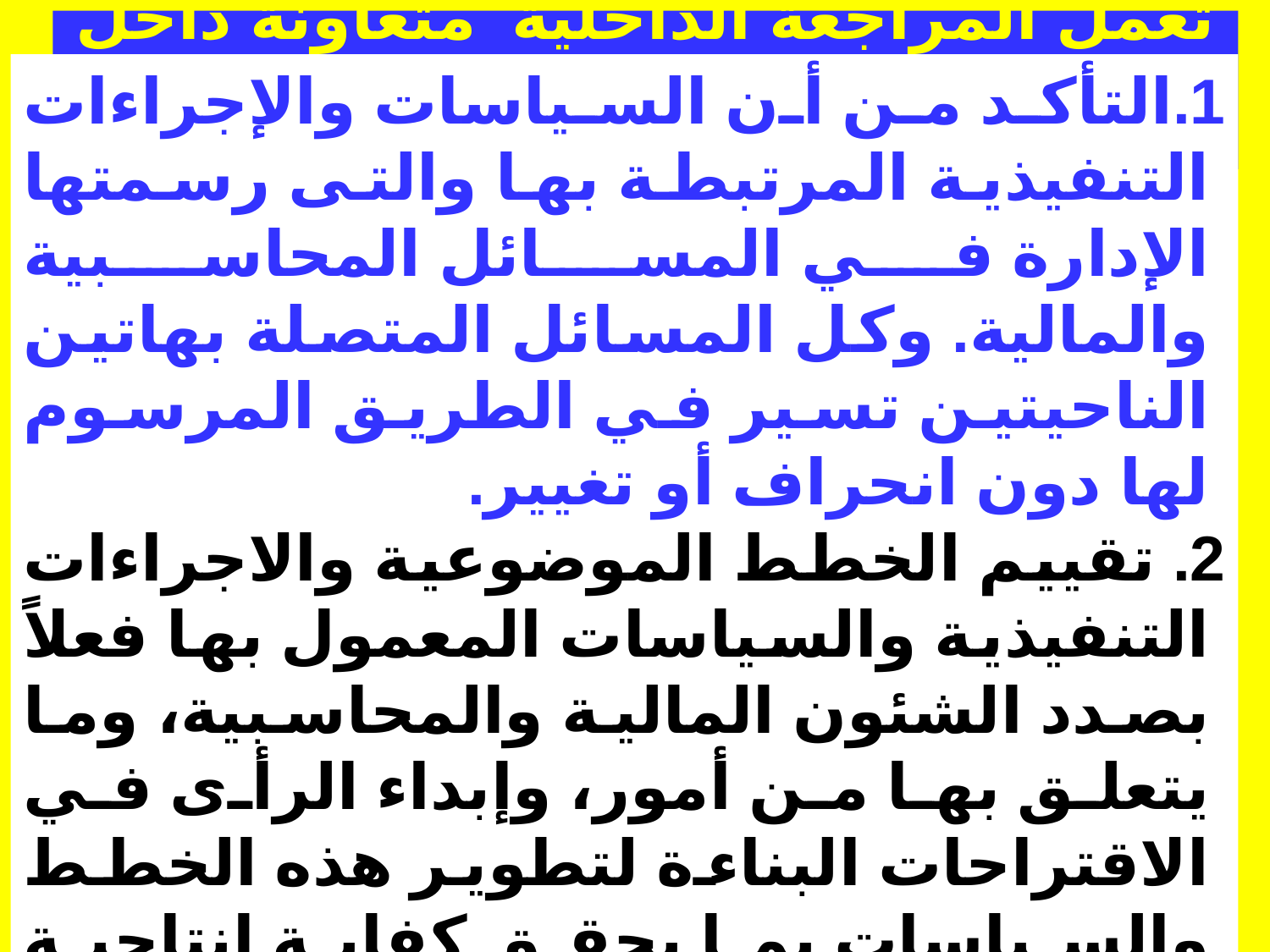

# تعمل المراجعة الداخلية  متعاونة داخل المشروع لخدمة الإدارة في تحقيق الأهداف التى تسعى إليها عن طريق:
التأكد من أن السياسات والإجراءات التنفيذية المرتبطة بها والتى رسمتها الإدارة في المسائل المحاسبية والمالية. وكل المسائل المتصلة بهاتين الناحيتين تسير في الطريق المرسوم لها دون انحراف أو تغيير.
 تقييم الخطط الموضوعية والاجراءات التنفيذية والسياسات المعمول بها فعلاً بصدد الشئون المالية والمحاسبية، وما يتعلق بها من أمور، وإبداء الرأى في الاقتراحات البناءة لتطوير هذه الخطط والسياسات بما يحقق كفاية إنتاجية تواكب للمشروع ككل.